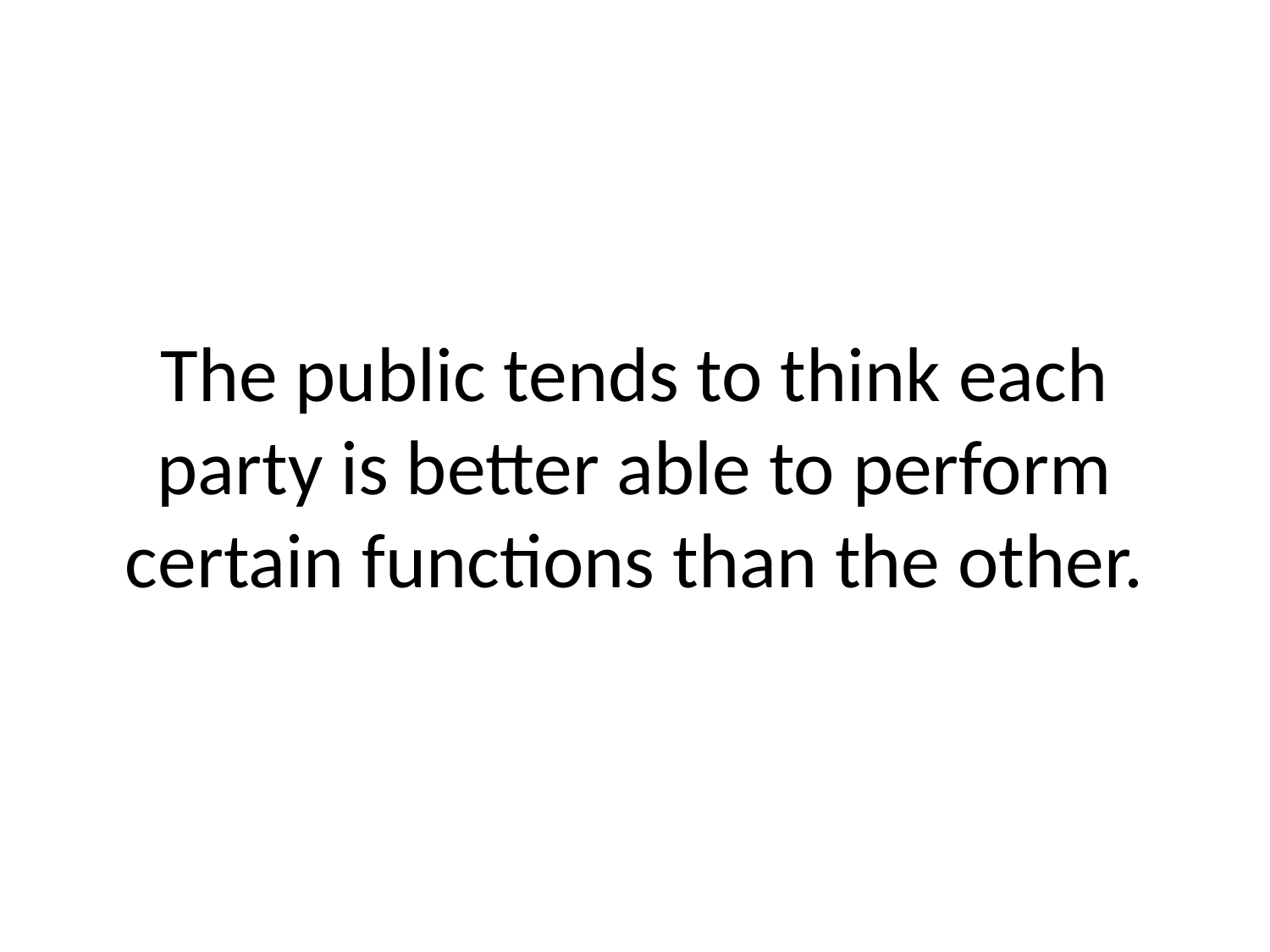

# The public tends to think each party is better able to perform certain functions than the other.